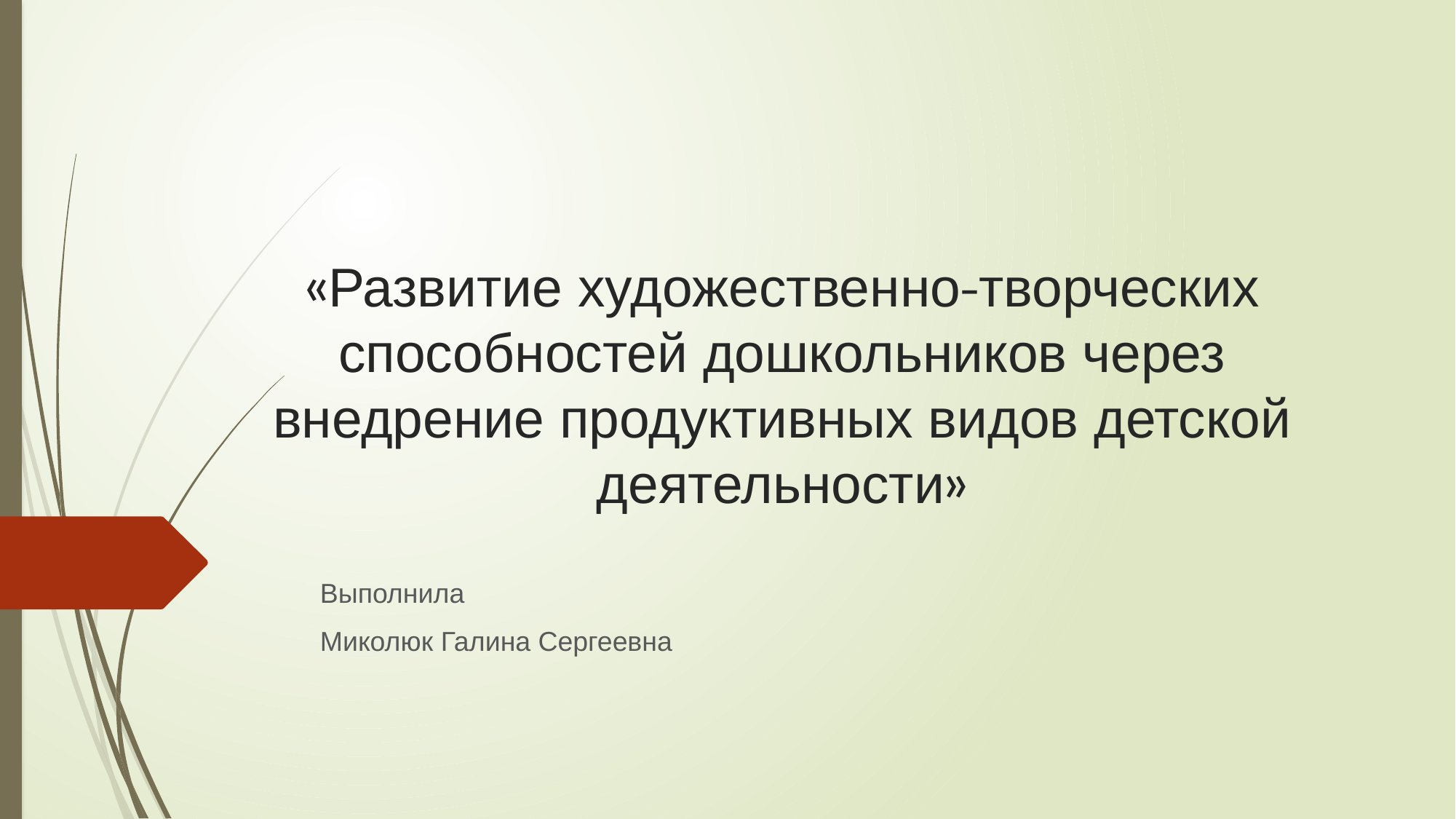

# «Развитие художественно-творческих способностей дошкольников через внедрение продуктивных видов детской деятельности»
Выполнила
Миколюк Галина Сергеевна